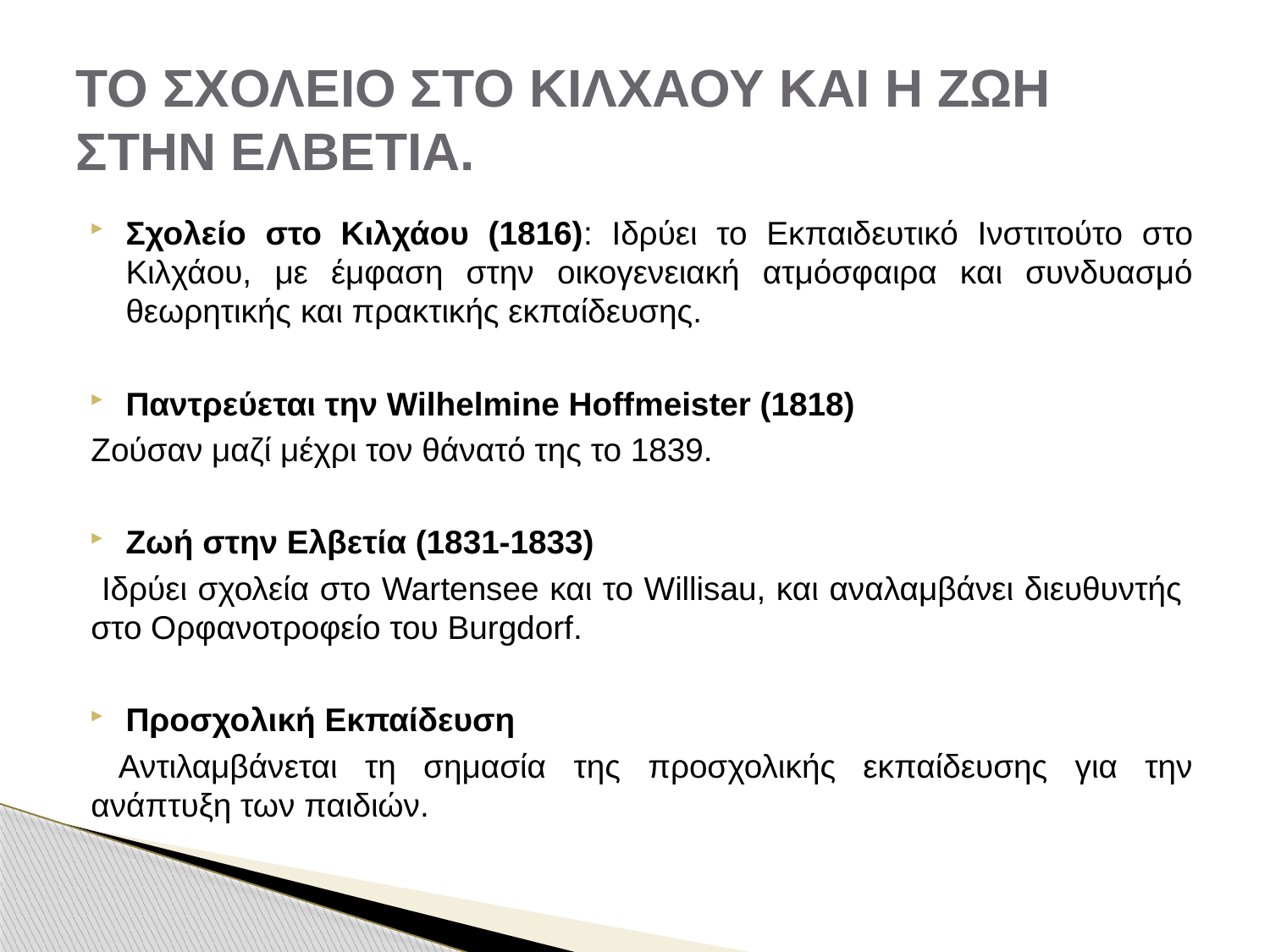

# ΤΟ ΣΧΟΛΕΙΟ ΣΤΟ ΚΙΛΧΑΟΥ ΚΑΙ Η ΖΩΗ ΣΤΗΝ ΕΛΒΕΤΙΑ.
Σχολείο στο Κιλχάου (1816): Ιδρύει το Εκπαιδευτικό Ινστιτούτο στο Κιλχάου, με έμφαση στην οικογενειακή ατμόσφαιρα και συνδυασμό θεωρητικής και πρακτικής εκπαίδευσης.

Παντρεύεται την Wilhelmine Hoffmeister (1818)
Ζούσαν μαζί μέχρι τον θάνατό της το 1839.

Ζωή στην Ελβετία (1831-1833)
 Ιδρύει σχολεία στο Wartensee και το Willisau, και αναλαμβάνει διευθυντής  στο Ορφανοτροφείο του Burgdorf.

Προσχολική Εκπαίδευση
 Αντιλαμβάνεται τη σημασία της προσχολικής εκπαίδευσης για την ανάπτυξη των παιδιών.